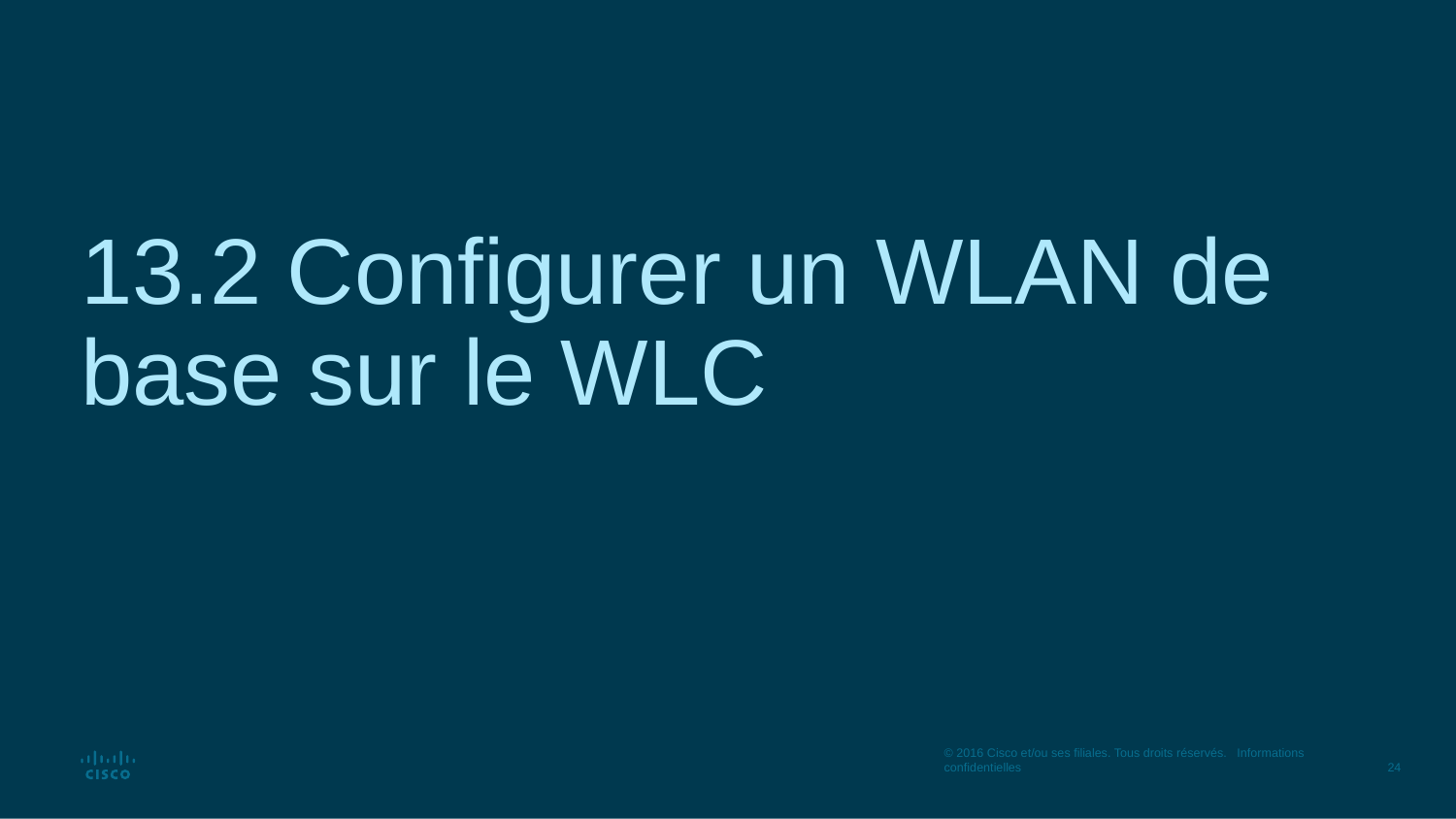

# 13.2 Configurer un WLAN de base sur le WLC